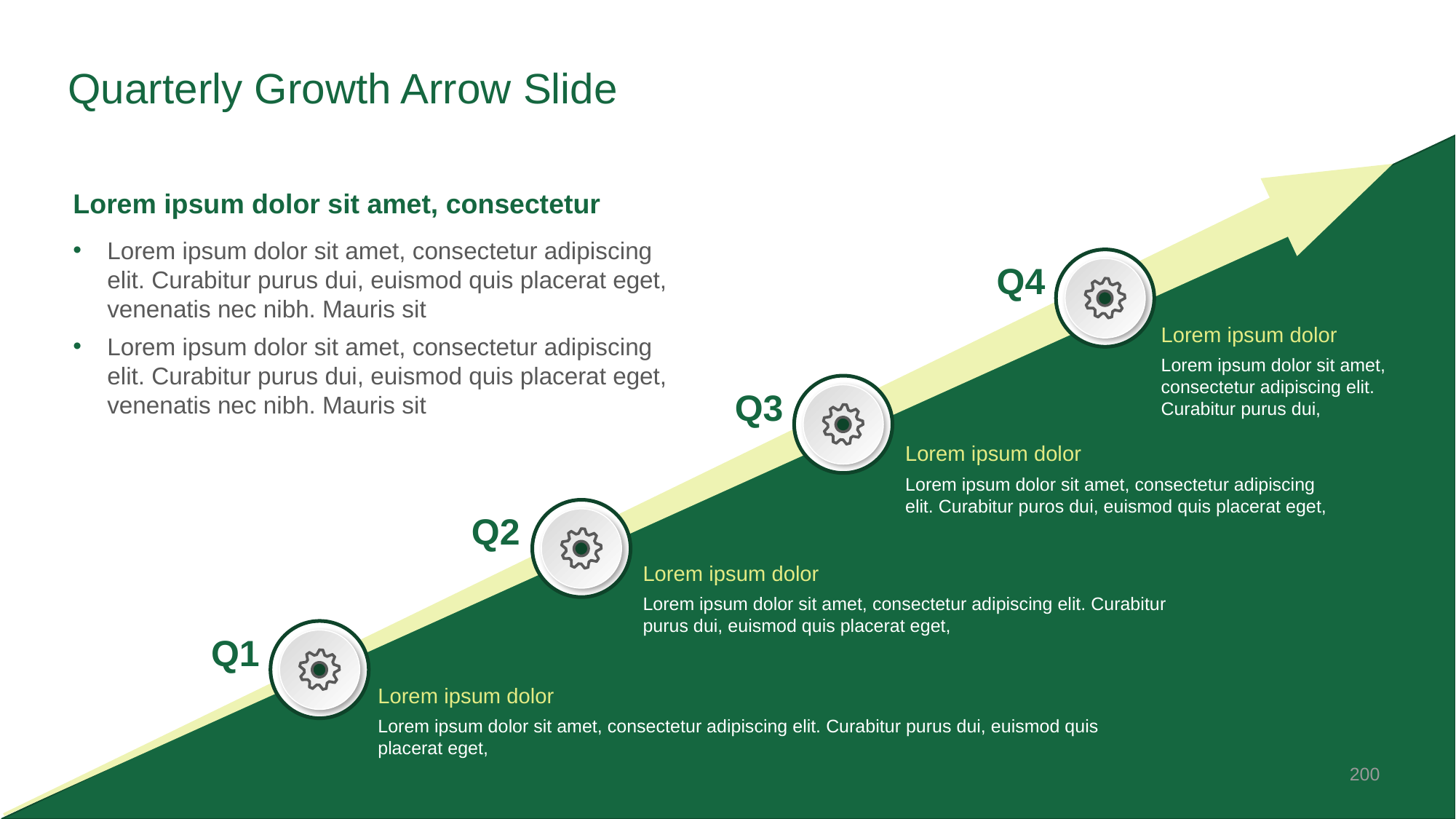

# Quarterly Growth Arrow Slide

Lorem ipsum dolor sit amet, consectetur
Lorem ipsum dolor sit amet, consectetur adipiscing elit. Curabitur purus dui, euismod quis placerat eget, venenatis nec nibh. Mauris sit
Lorem ipsum dolor sit amet, consectetur adipiscing elit. Curabitur purus dui, euismod quis placerat eget, venenatis nec nibh. Mauris sit

Q4

Lorem ipsum dolor
Lorem ipsum dolor sit amet, consectetur adipiscing elit. Curabitur purus dui,

Q3

Lorem ipsum dolor

Lorem ipsum dolor sit amet, consectetur adipiscing elit. Curabitur puros dui, euismod quis placerat eget,

Q2

Lorem ipsum dolor
Lorem ipsum dolor sit amet, consectetur adipiscing elit. Curabitur purus dui, euismod quis placerat eget,

Q1

Lorem ipsum dolor
Lorem ipsum dolor sit amet, consectetur adipiscing elit. Curabitur purus dui, euismod quis placerat eget,
200